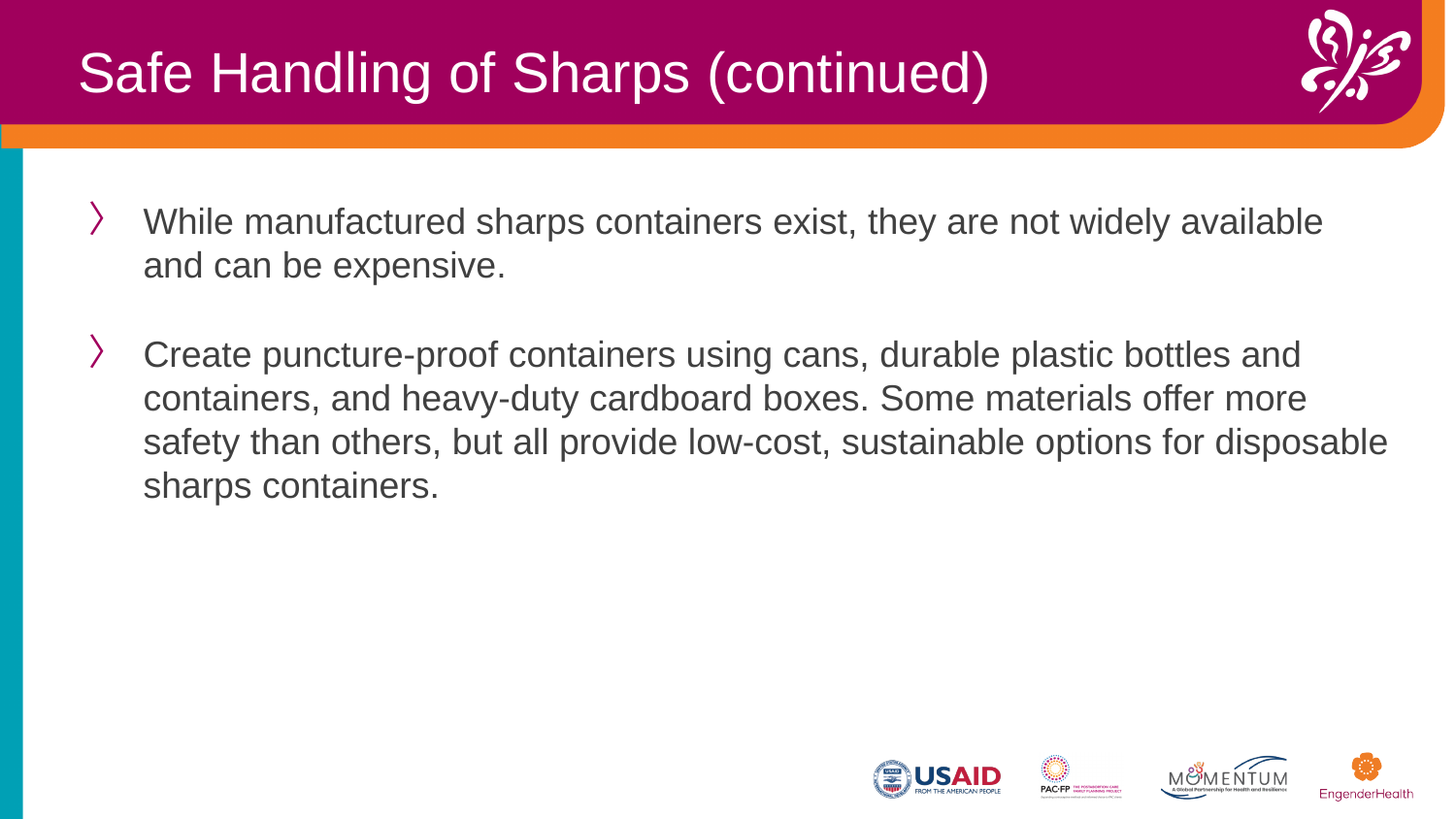

Safe Handling of Sharps (continued)
While manufactured sharps containers exist, they are not widely available and can be expensive.  ​
Create puncture-proof containers using cans, durable plastic bottles and containers, and heavy-duty cardboard boxes. Some materials offer more safety than others, but all provide low-cost, sustainable options for disposable sharps containers. ​